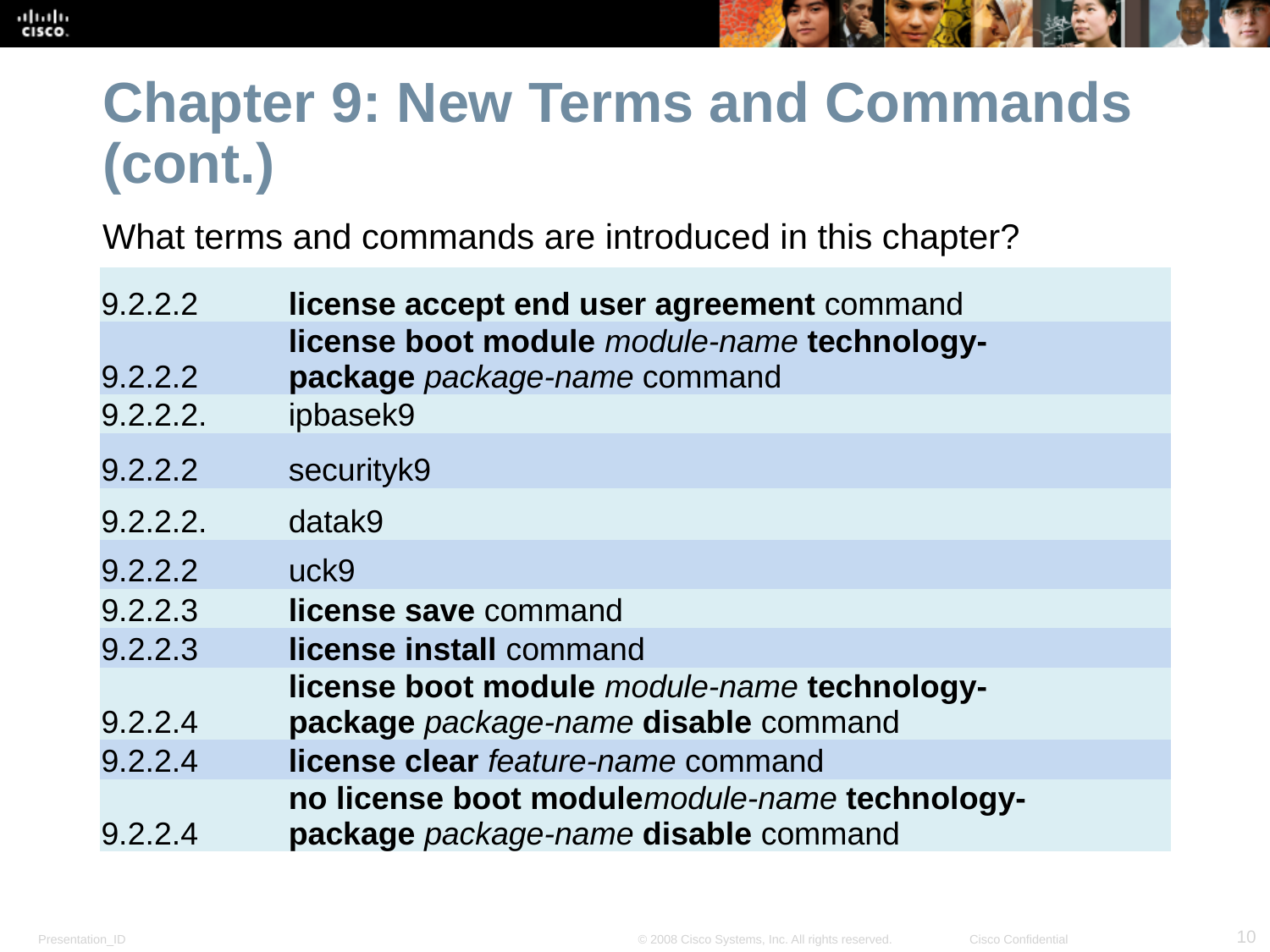

Chapter 9: New Terms and Commands (cont.)
What terms and commands are introduced in this chapter?
| 9.2.2.2 | license accept end user agreement command |
| --- | --- |
| 9.2.2.2 | license boot module module-name technology-package package-name command |
| 9.2.2.2. | ipbasek9 |
| 9.2.2.2 | securityk9 |
| 9.2.2.2. | datak9 |
| 9.2.2.2 | uck9 |
| 9.2.2.3 | license save command |
| 9.2.2.3 | license install command |
| 9.2.2.4 | license boot module module-name technology-package package-name disable command |
| 9.2.2.4 | license clear feature-name command |
| 9.2.2.4 | no license boot modulemodule-name technology-package package-name disable command |